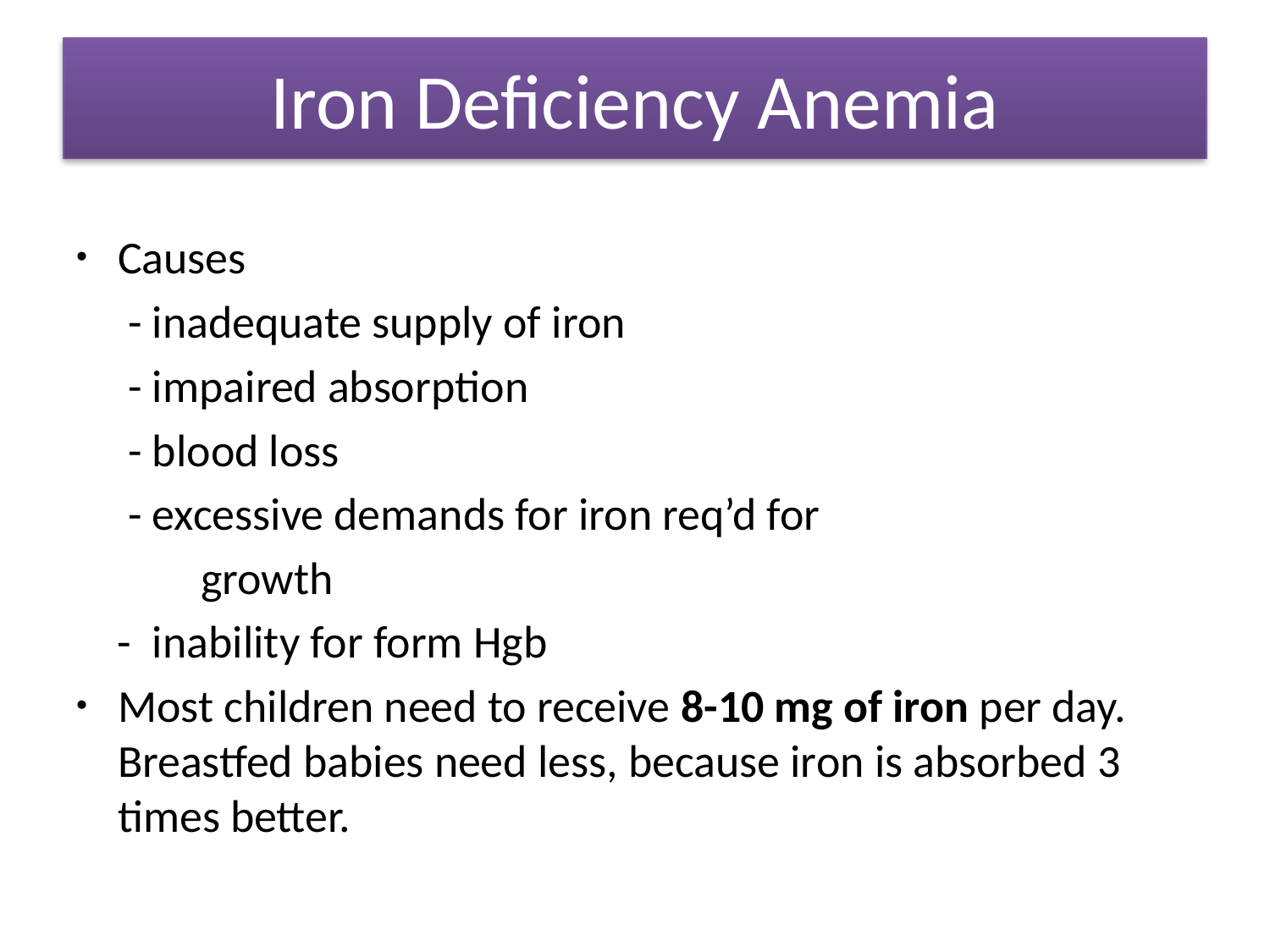

# Iron Deficiency Anemia
Causes
     - inadequate supply of iron
     - impaired absorption
     - blood loss
     - excessive demands for iron req’d for
            growth
    -  inability for form Hgb
Most children need to receive 8-10 mg of iron per day. Breastfed babies need less, because iron is absorbed 3 times better.